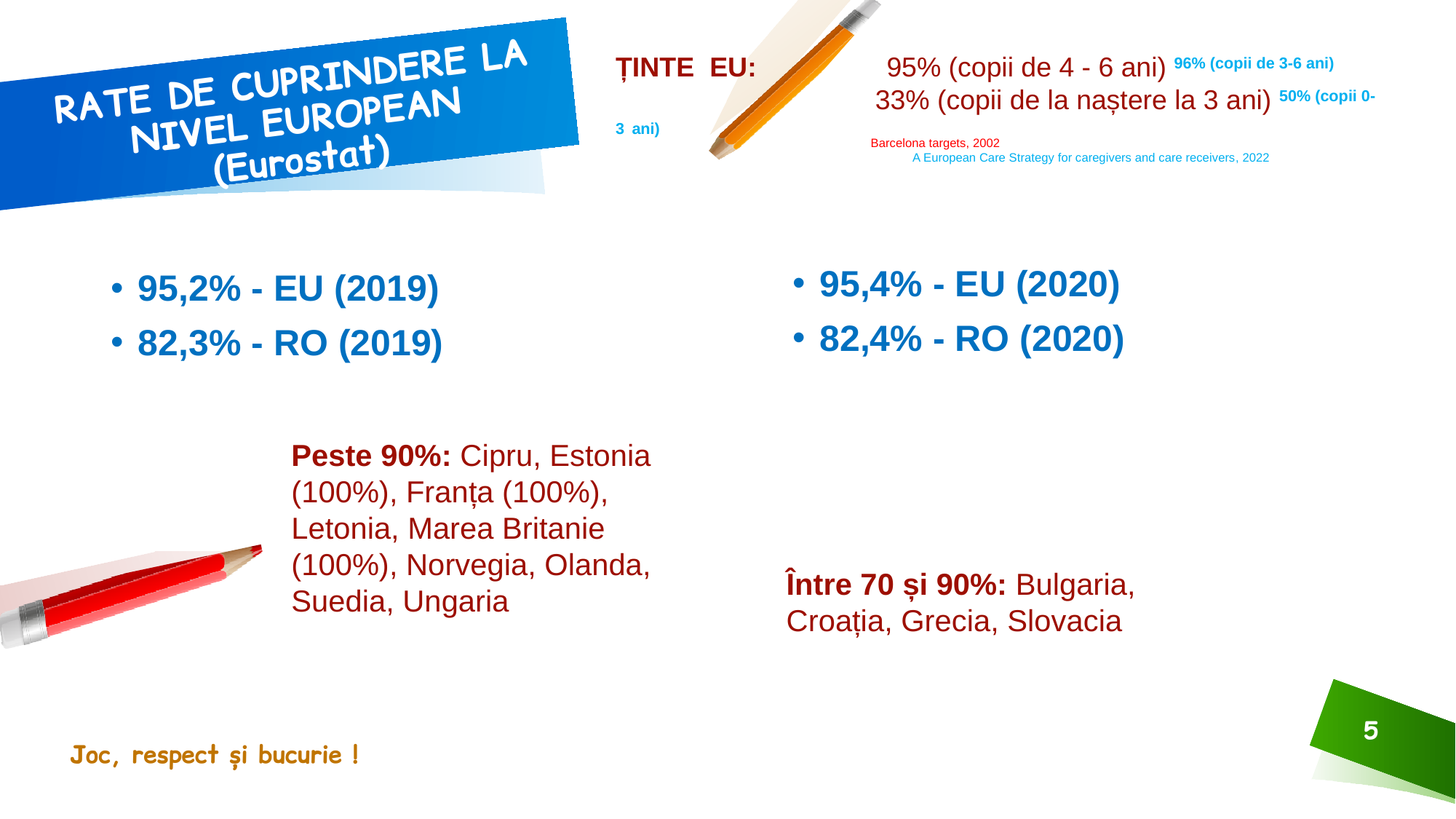

# RATE DE CUPRINDERE LA NIVEL EUROPEAN (Eurostat)
ȚINTE  EU:                 95% (copii de 4 - 6 ani) 96% (copii de 3-6 ani)
                                  33% (copii de la naștere la 3 ani) 50% (copii 0- 3 ani)
Barcelona targets, 2002
A European Care Strategy for caregivers and care receivers, 2022
95,4% - EU (2020)
82,4% - RO (2020)
95,2% - EU (2019)
82,3% - RO (2019)
Peste 90%: Cipru, Estonia (100%), Franța (100%), Letonia, Marea Britanie (100%), Norvegia, Olanda, Suedia, Ungaria
Între 70 și 90%: Bulgaria, Croația, Grecia, Slovacia
5
Joc, respect și bucurie !